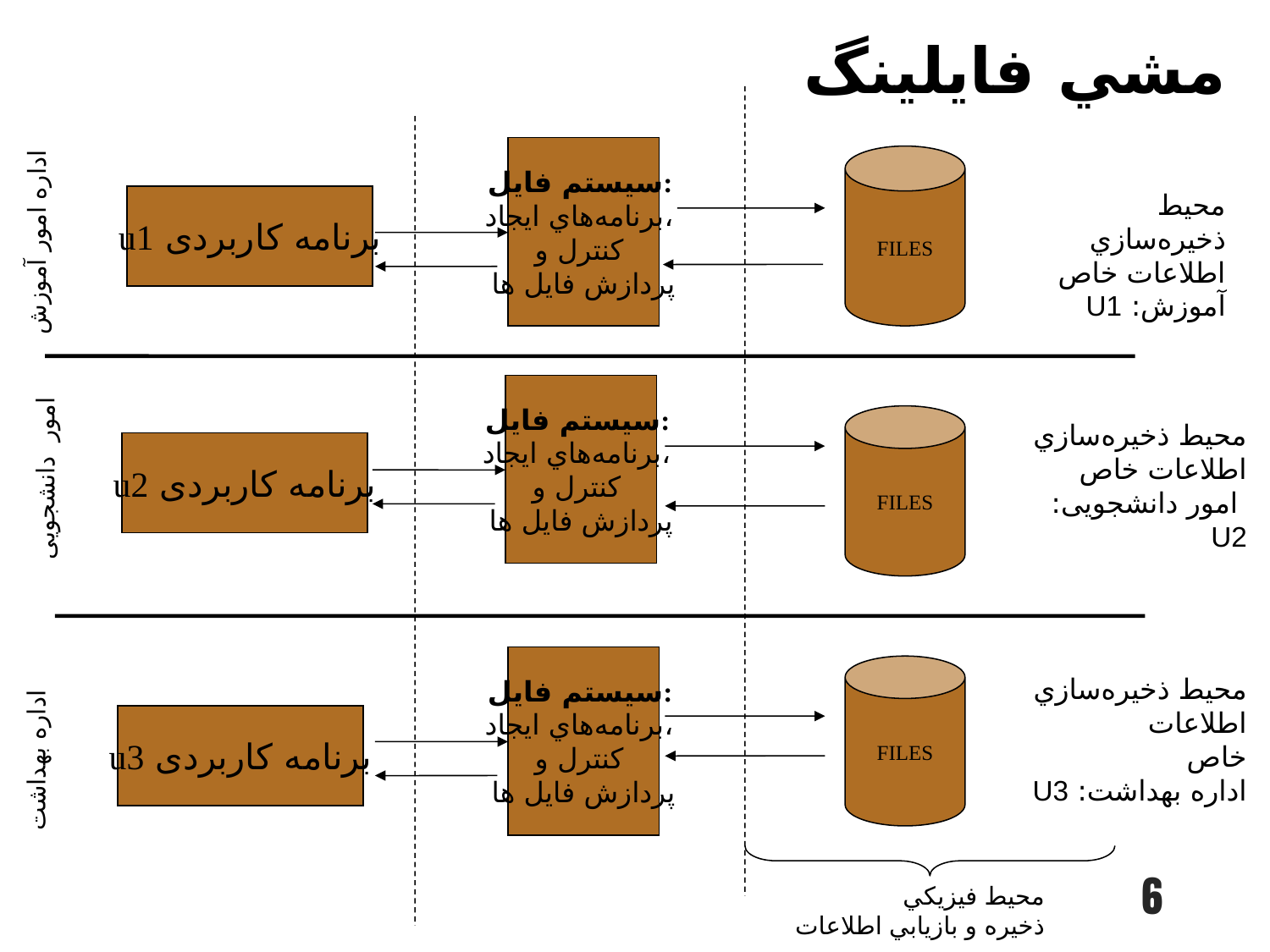

مشي فايلينگ

سیستم فایل:
برنامه‌هاي ايجاد،
كنترل و
پردازش فايل ها
FILES

محيط ذخيره‌سازي اطلاعات خاص
آموزش: U1
برنامه کاربردی u1

اداره امور آموزش

سیستم فایل:
برنامه‌هاي ايجاد،
كنترل و
پردازش فايل ها
FILES
محيط ذخيره‌سازي اطلاعات خاص
 امور دانشجویی: U2
برنامه کاربردی u2

امور  دانشجويی

سیستم فایل:
برنامه‌هاي ايجاد،
كنترل و
پردازش فايل ها
FILES
محيط ذخيره‌سازي اطلاعات
خاص
اداره بهداشت: U3

برنامه کاربردی u3

اداره بهداشت

محيط فيزيكي
ذخيره‌ و بازيابي اطلاعات
6